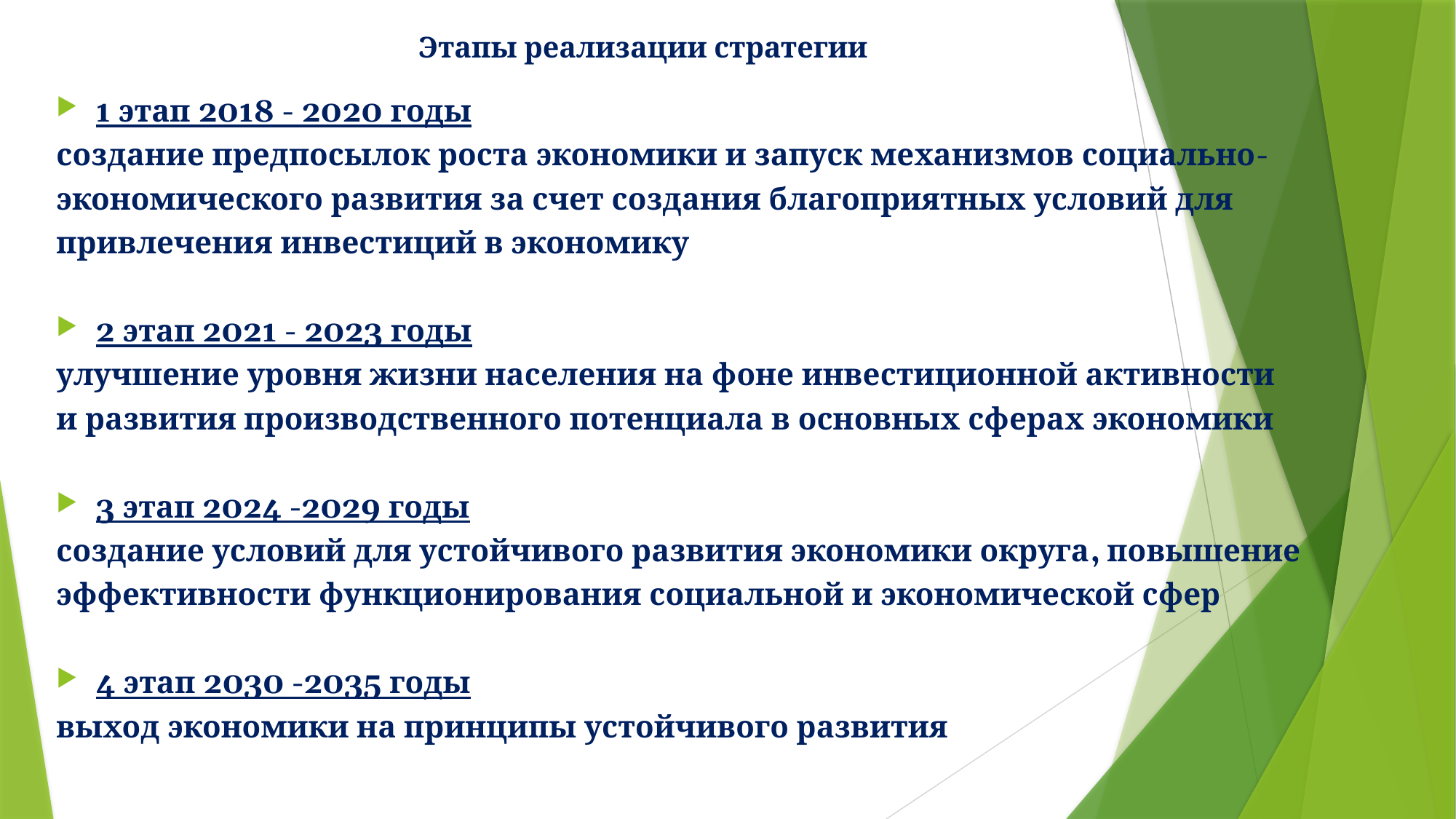

# Этапы реализации стратегии
1 этап 2018 - 2020 годы
создание предпосылок роста экономики и запуск механизмов социально-экономического развития за счет создания благоприятных условий для привлечения инвестиций в экономику

2 этап 2021 - 2023 годы
улучшение уровня жизни населения на фоне инвестиционной активности и развития производственного потенциала в основных сферах экономики

3 этап 2024 -2029 годы
создание условий для устойчивого развития экономики округа, повышение эффективности функционирования социальной и экономической сфер

4 этап 2030 -2035 годы
выход экономики на принципы устойчивого развития